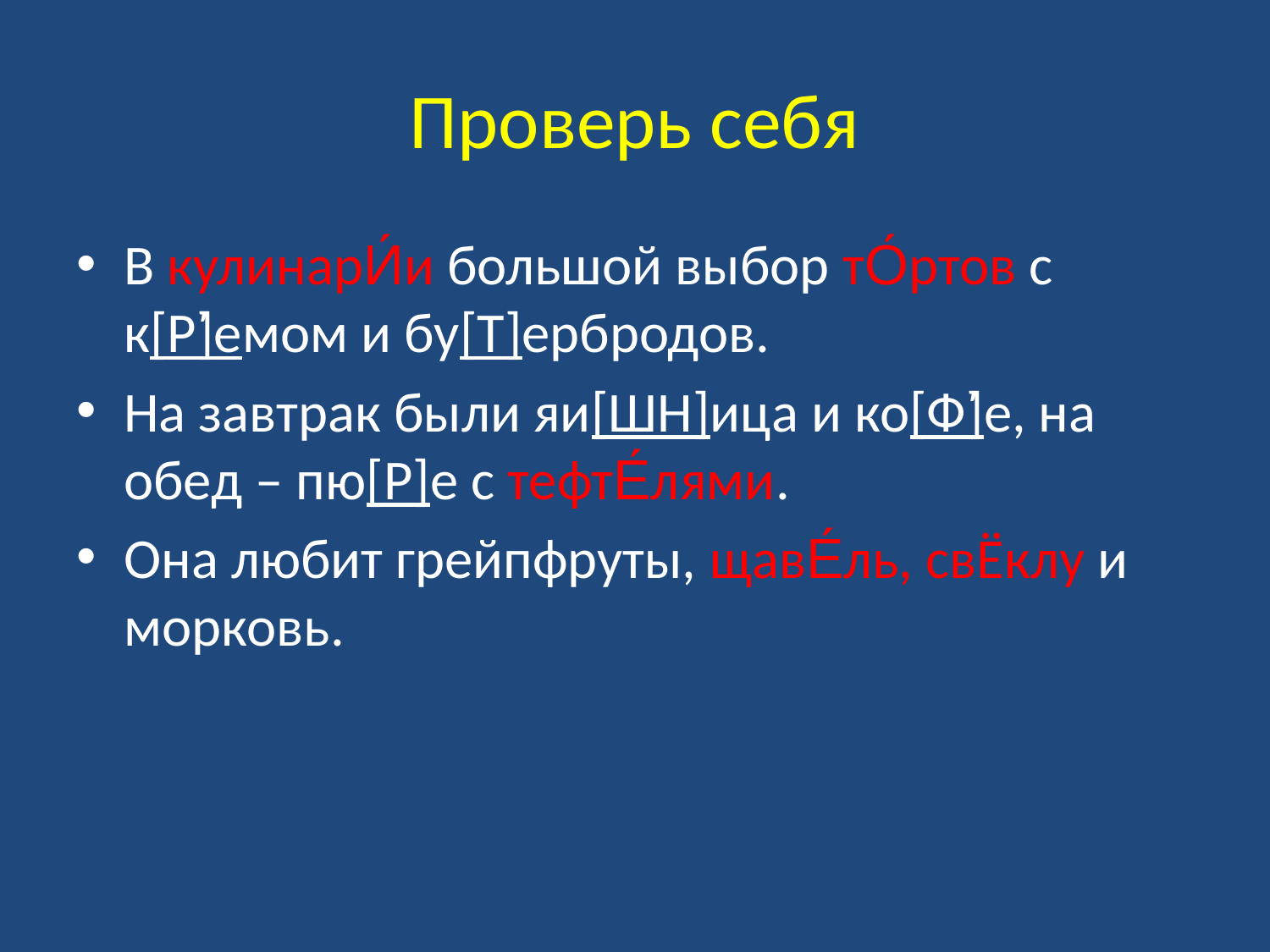

# Проверь себя
В кулинарИ́и большой выбор тО́ртов с к[Р̕]емом и бу[Т]ербродов.
На завтрак были яи[ШН]ица и ко[Ф̕]е, на обед – пю[Р]е с тефтЕ́лями.
Она любит грейпфруты, щавЕ́ль, свЁклу и морковь.